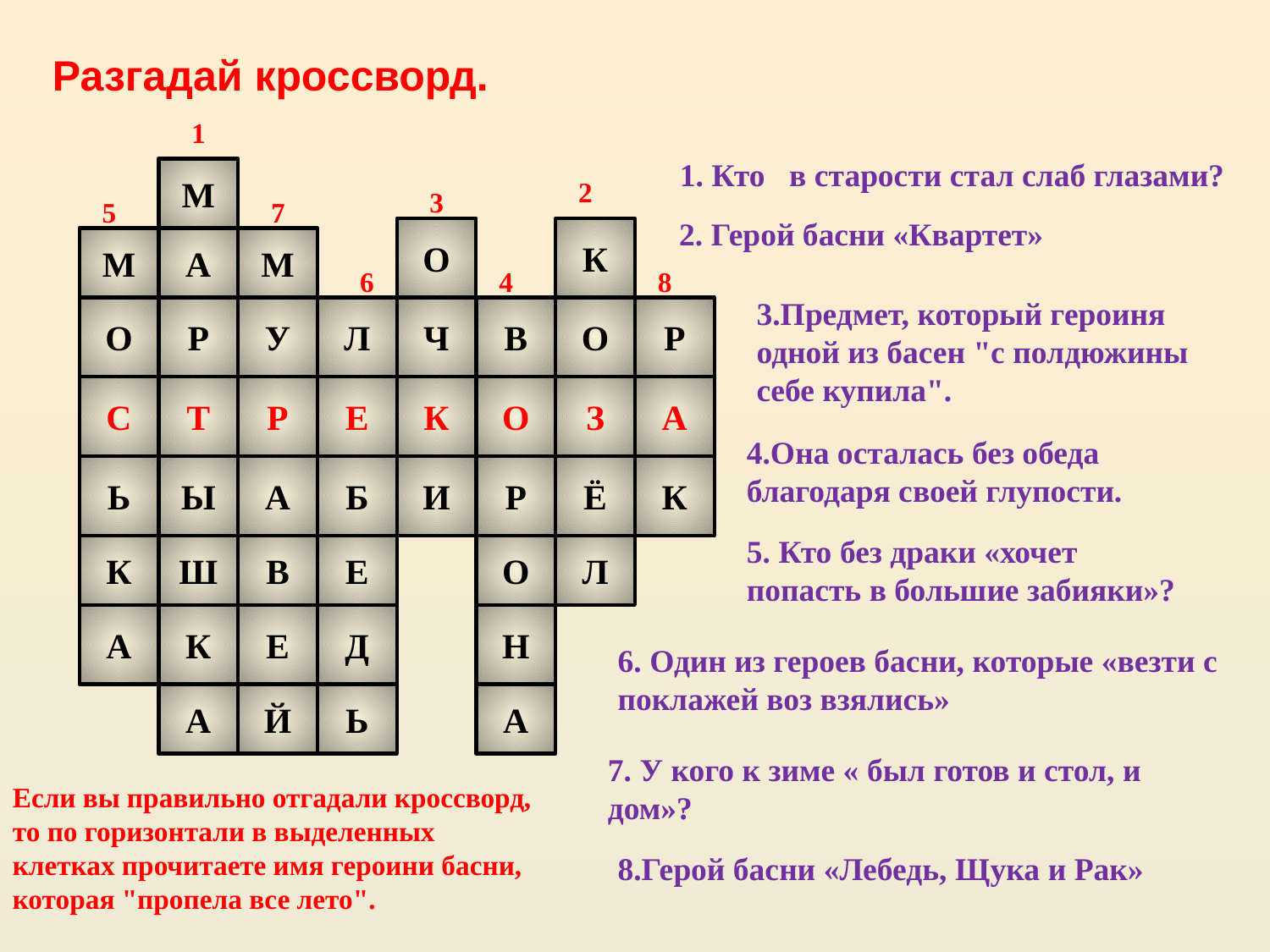

# Разгадай кроссворд.
1
1. Кто   в старости стал слаб глазами?
М
2
3
5
7
2. Герой басни «Квартет»
О
К
М
А
М
6
4
8
3.Предмет, который героиня одной из басен "с полдюжины себе купила".
О
Р
У
Л
Ч
В
О
Р
С
Т
Р
Е
К
О
З
А
4.Она осталась без обеда благодаря своей глупости.
Ь
Ы
А
Б
И
Р
Ё
К
5. Кто без драки «хочет
попасть в большие забияки»?
К
Ш
В
Е
О
Л
А
К
Е
Д
Н
6. Один из героев басни, которые «везти с поклажей воз взялись»
А
Й
Ь
А
7. У кого к зиме « был готов и стол, и дом»?
Если вы правильно отгадали кроссворд, то по горизонтали в выделенных клетках прочитаете имя героини басни, которая "пропела все лето".
8.Герой басни «Лебедь, Щука и Рак»